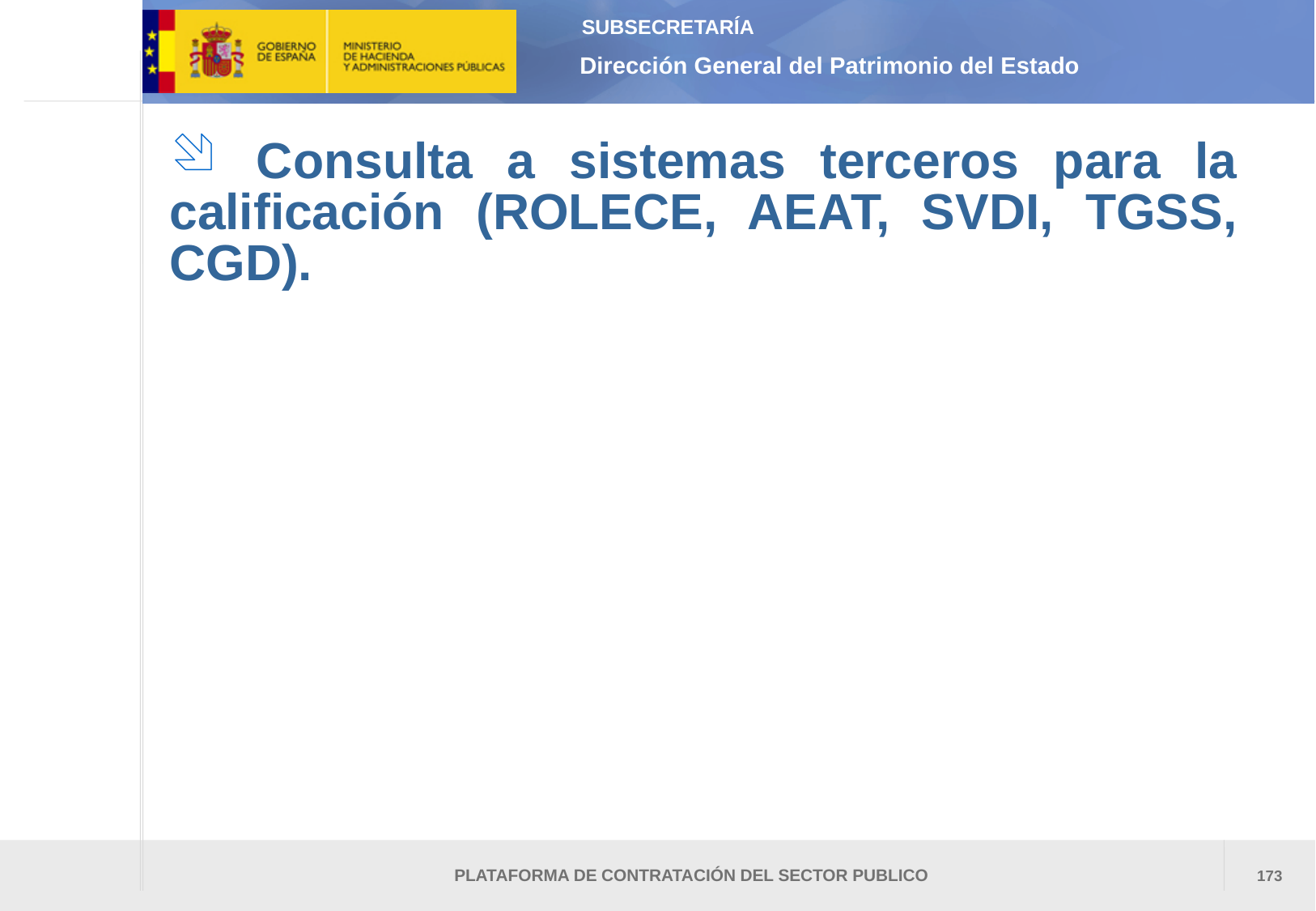

Consulta a sistemas terceros para la calificación (ROLECE, AEAT, SVDI, TGSS, CGD).